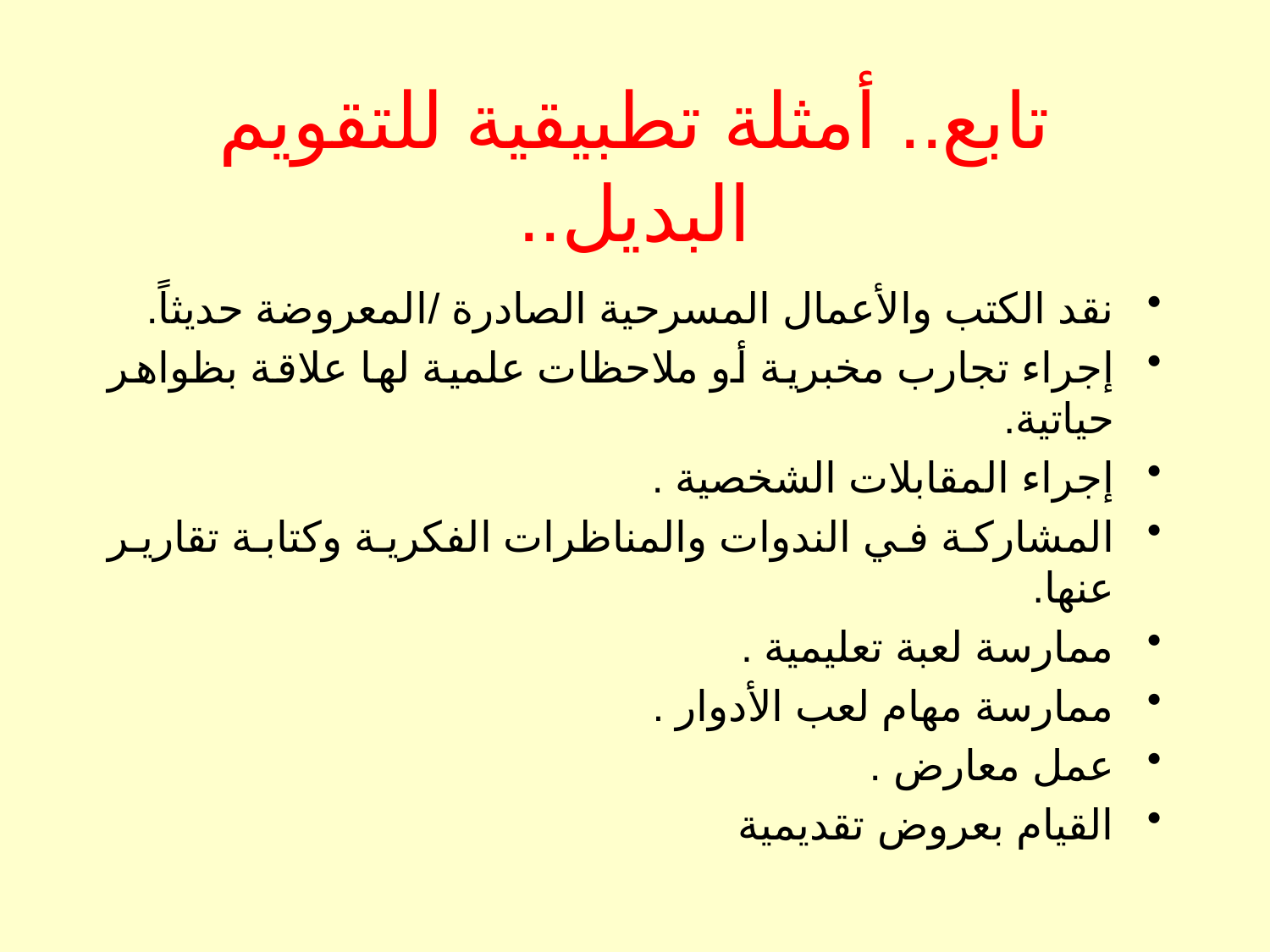

# تابع.. أمثلة تطبيقية للتقويم البديل..
نقد الكتب والأعمال المسرحية الصادرة /المعروضة حديثاً.
إجراء تجارب مخبرية أو ملاحظات علمية لها علاقة بظواهر حياتية.
إجراء المقابلات الشخصية .
المشاركة في الندوات والمناظرات الفكرية وكتابة تقارير عنها.
ممارسة لعبة تعليمية .
ممارسة مهام لعب الأدوار .
عمل معارض .
القيام بعروض تقديمية